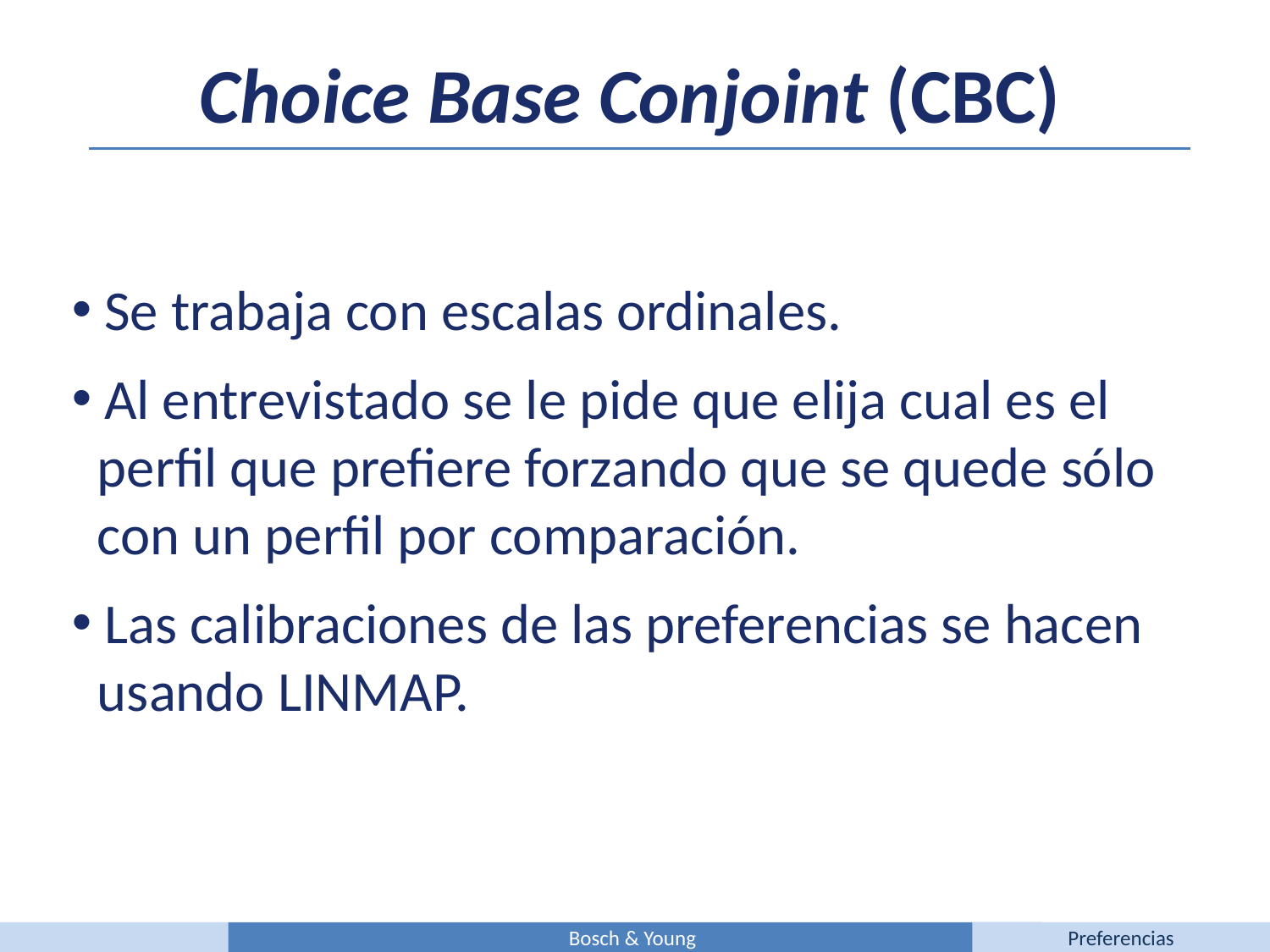

Choice Base Conjoint (CBC)
 Se trabaja con escalas ordinales.

 Al entrevistado se le pide que elija cual es el
  perfil que prefiere forzando que se quede sólo
  con un perfil por comparación.

 Las calibraciones de las preferencias se hacen
  usando LINMAP.

Bosch & Young
Preferencias